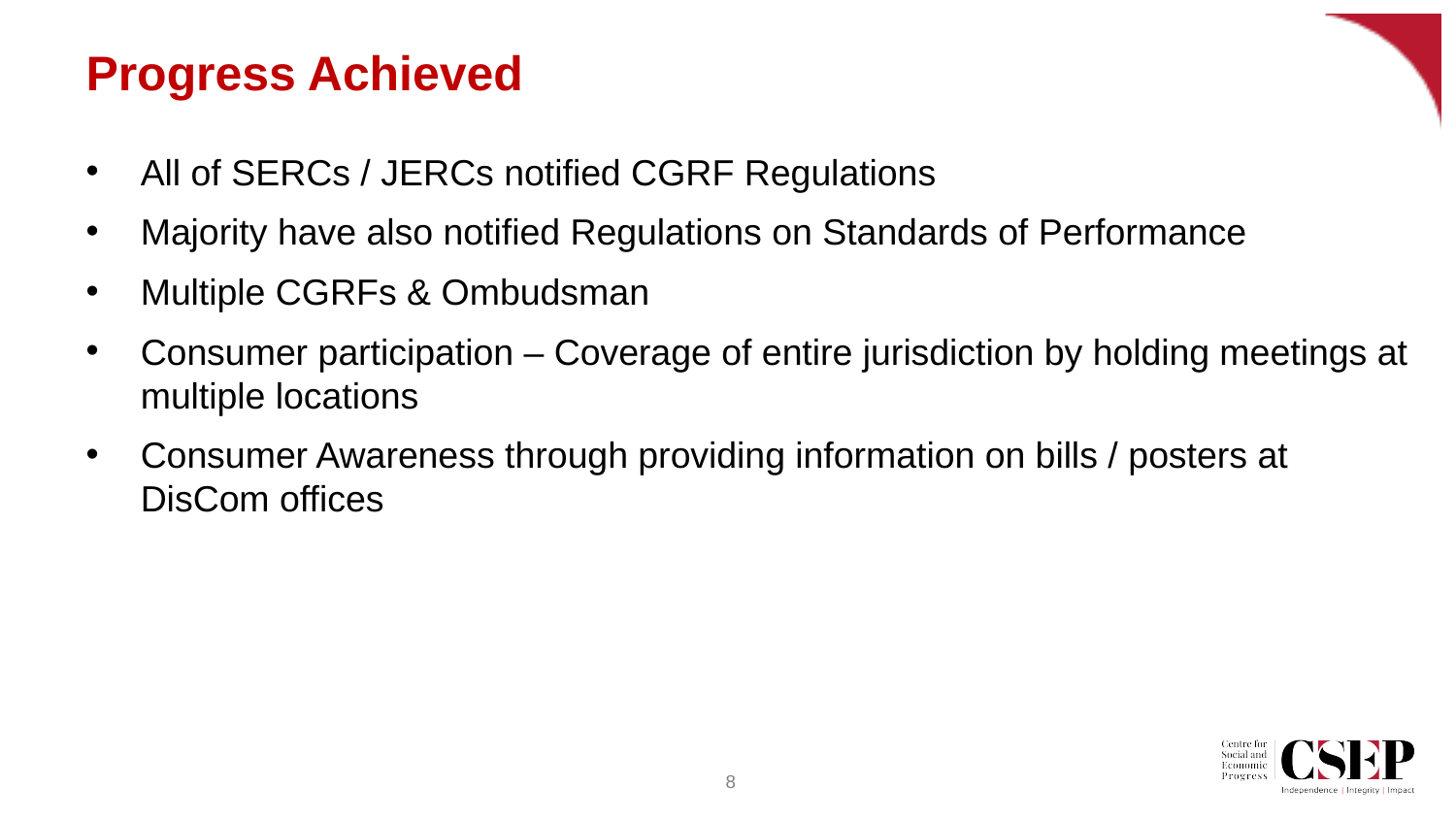

# Progress Achieved
All of SERCs / JERCs notified CGRF Regulations
Majority have also notified Regulations on Standards of Performance
Multiple CGRFs & Ombudsman
Consumer participation – Coverage of entire jurisdiction by holding meetings at multiple locations
Consumer Awareness through providing information on bills / posters at DisCom offices